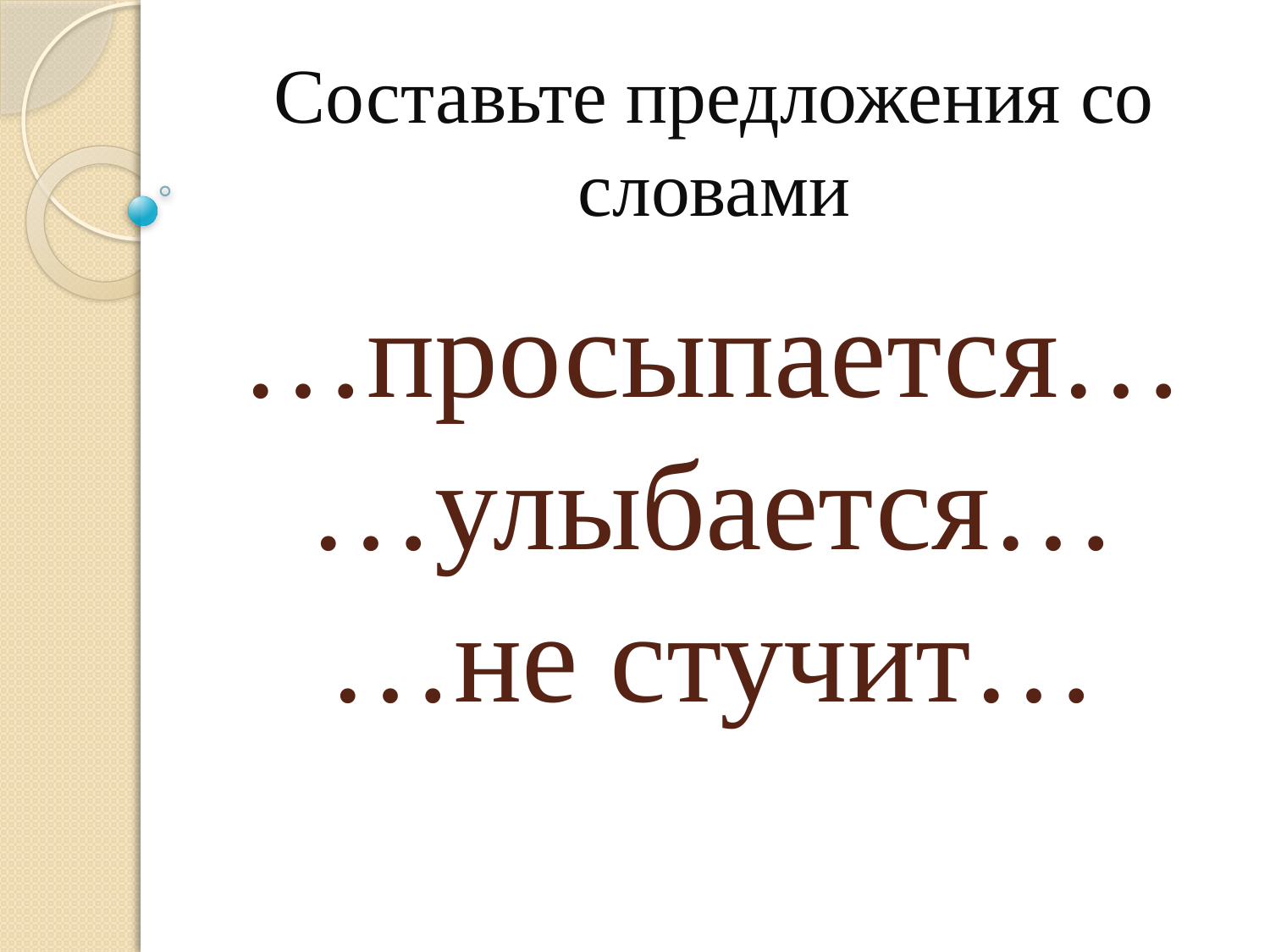

Составьте предложения со словами
# …просыпается… …улыбается… …не стучит…